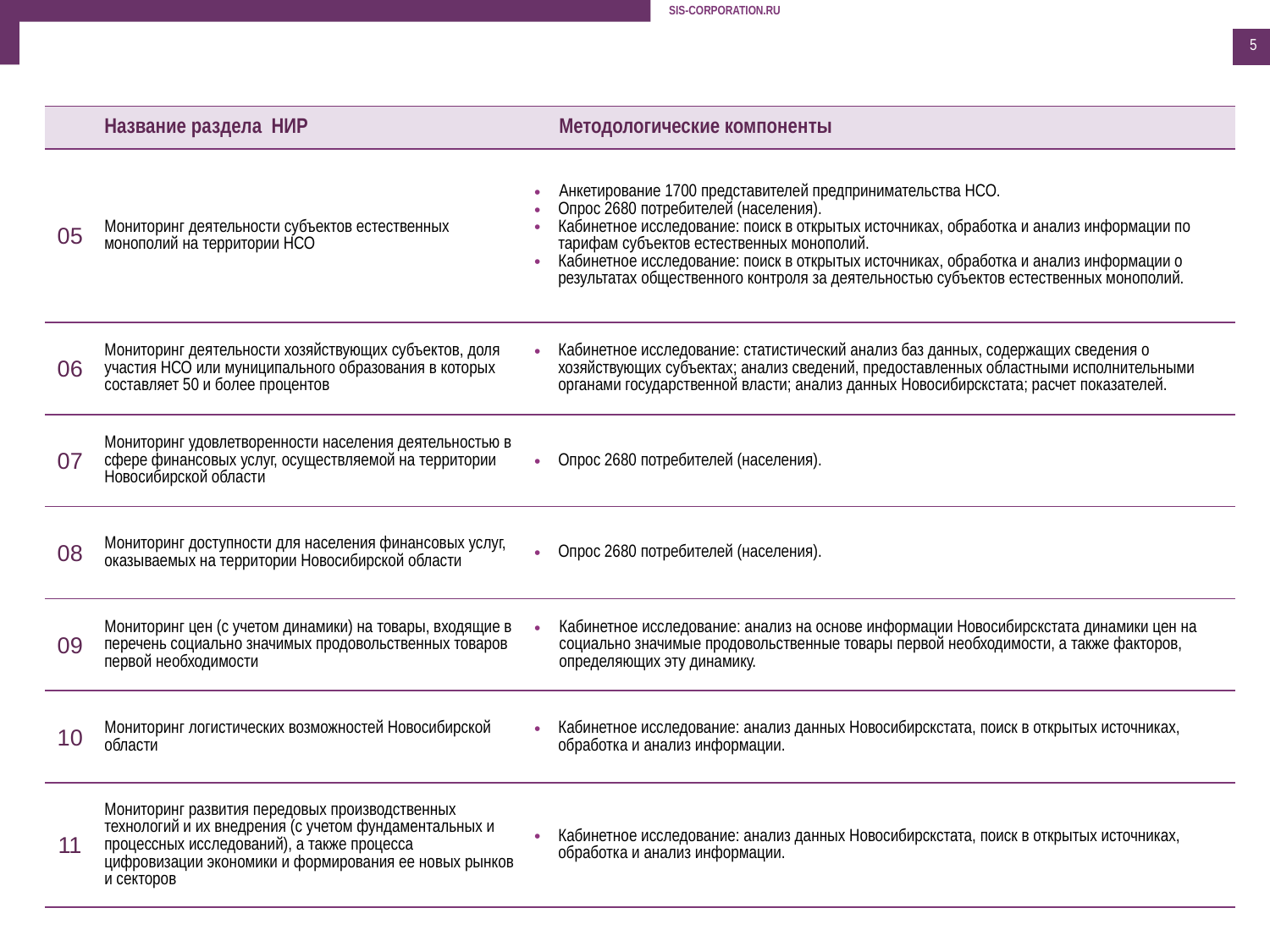

5
|  | Название раздела НИР | Методологические компоненты |
| --- | --- | --- |
| 05 | Мониторинг деятельности субъектов естественных монополий на территории НСО | Анкетирование 1700 представителей предпринимательства НСО. Опрос 2680 потребителей (населения). Кабинетное исследование: поиск в открытых источниках, обработка и анализ информации по тарифам субъектов естественных монополий. Кабинетное исследование: поиск в открытых источниках, обработка и анализ информации о результатах общественного контроля за деятельностью субъектов естественных монополий. |
| 06 | Мониторинг деятельности хозяйствующих субъектов, доля участия НСО или муниципального образования в которых составляет 50 и более процентов | Кабинетное исследование: статистический анализ баз данных, содержащих сведения о хозяйствующих субъектах; анализ сведений, предоставленных областными исполнительными органами государственной власти; анализ данных Новосибирскстата; расчет показателей. |
| 07 | Мониторинг удовлетворенности населения деятельностью в сфере финансовых услуг, осуществляемой на территории Новосибирской области | Опрос 2680 потребителей (населения). |
| 08 | Мониторинг доступности для населения финансовых услуг, оказываемых на территории Новосибирской области | Опрос 2680 потребителей (населения). |
| 09 | Мониторинг цен (с учетом динамики) на товары, входящие в перечень социально значимых продовольственных товаров первой необходимости | Кабинетное исследование: анализ на основе информации Новосибирскстата динамики цен на социально значимые продовольственные товары первой необходимости, а также факторов, определяющих эту динамику. |
| 10 | Мониторинг логистических возможностей Новосибирской области | Кабинетное исследование: анализ данных Новосибирскстата, поиск в открытых источниках, обработка и анализ информации. |
| 11 | Мониторинг развития передовых производственных технологий и их внедрения (с учетом фундаментальных и процессных исследований), а также процесса цифровизации экономики и формирования ее новых рынков и секторов | Кабинетное исследование: анализ данных Новосибирскстата, поиск в открытых источниках, обработка и анализ информации. |